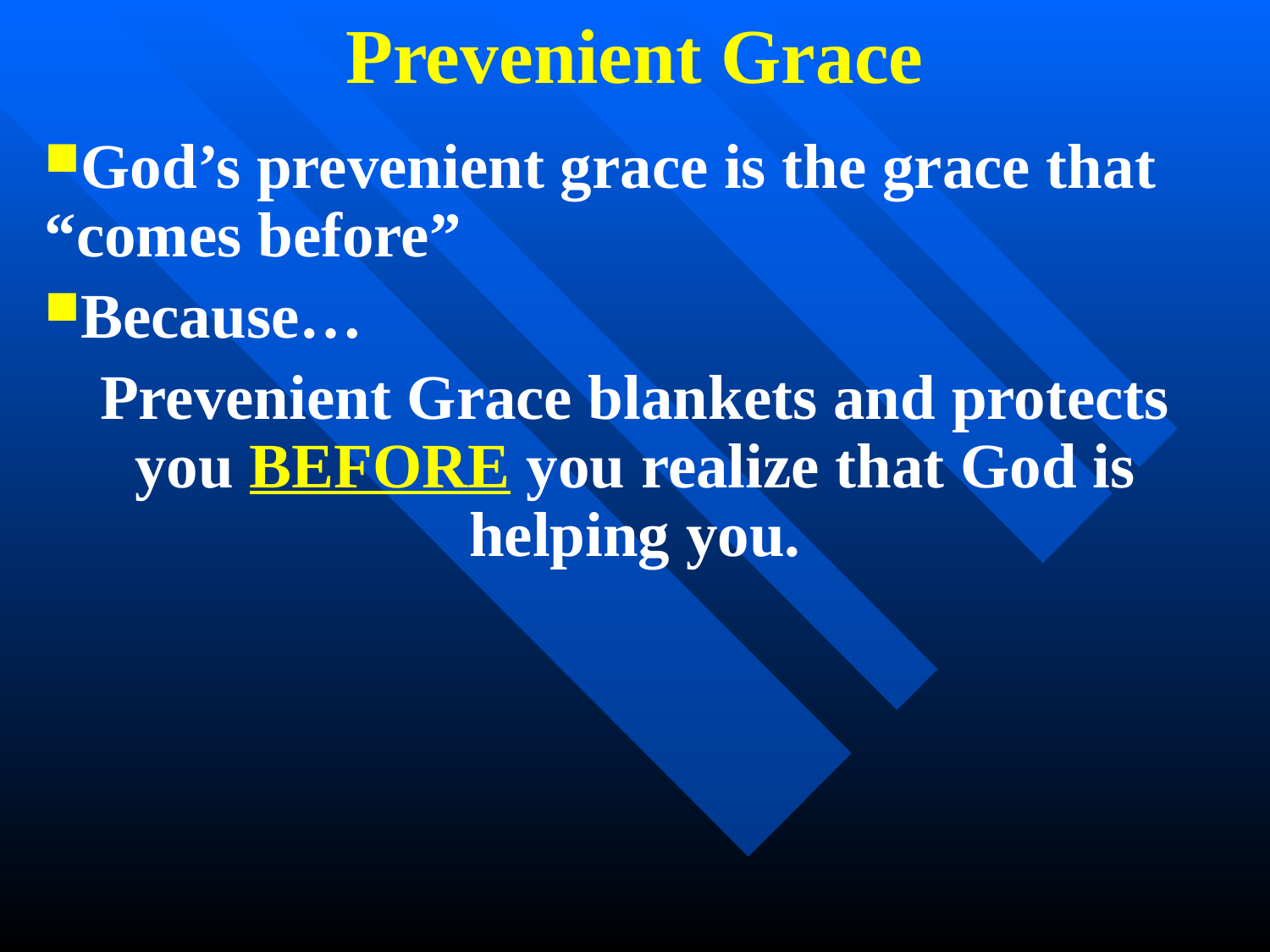

Prevenient Grace
God’s prevenient grace is the grace that “comes before”
Because…
Prevenient Grace blankets and protects you BEFORE you realize that God is helping you.